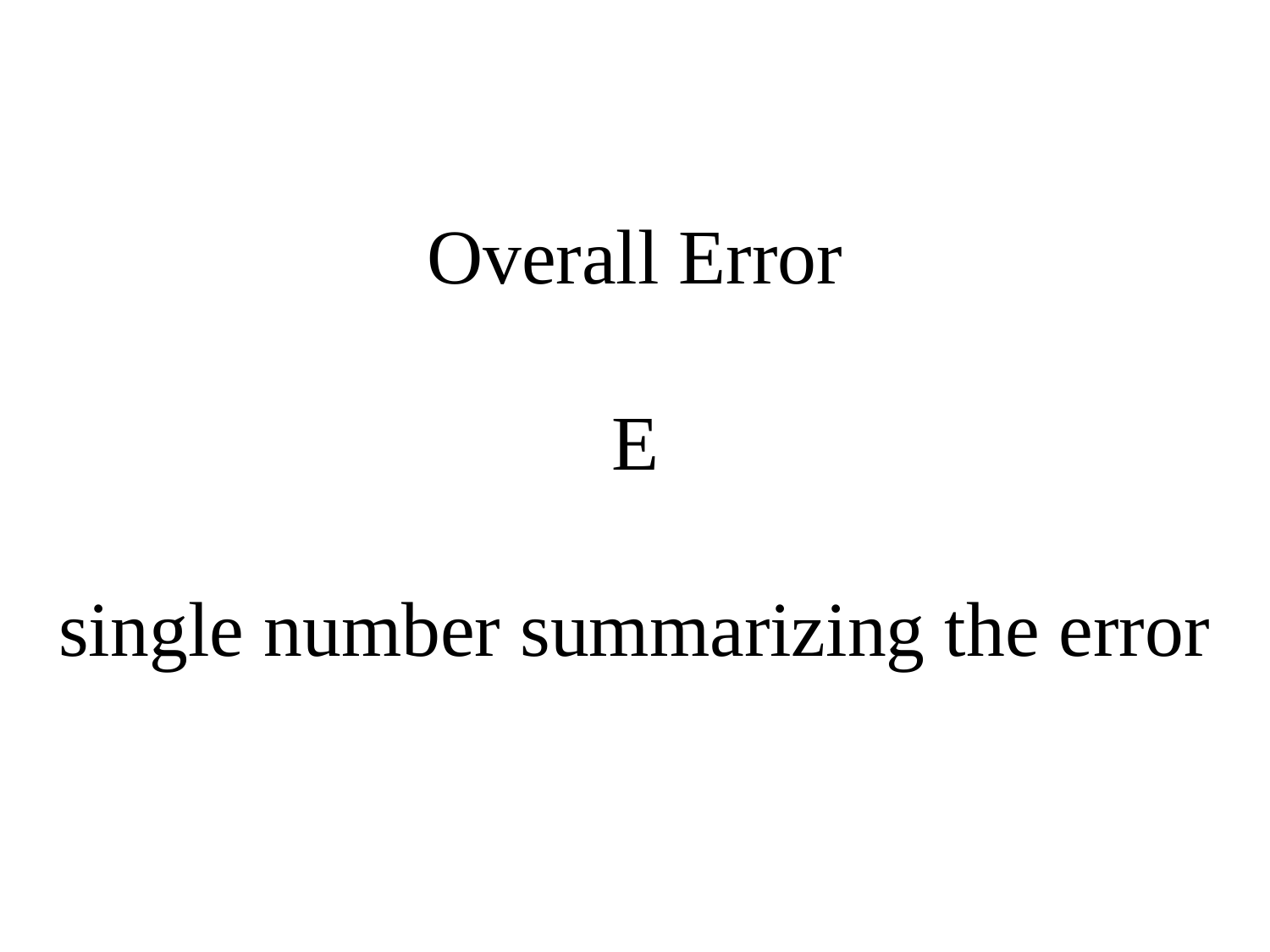

# Overall Error E single number summarizing the error